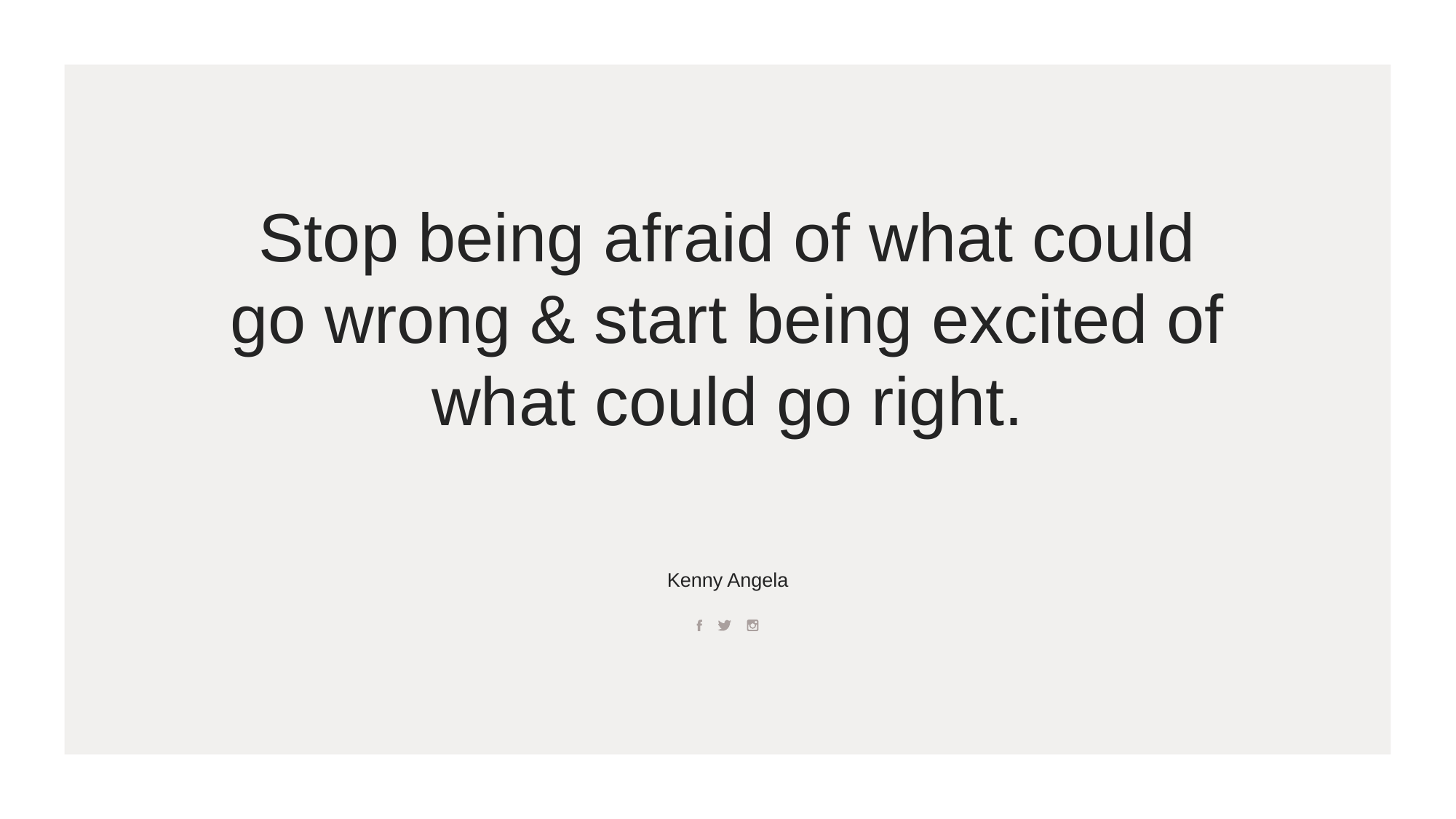

Stop being afraid of what could go wrong & start being excited of what could go right.
Kenny Angela